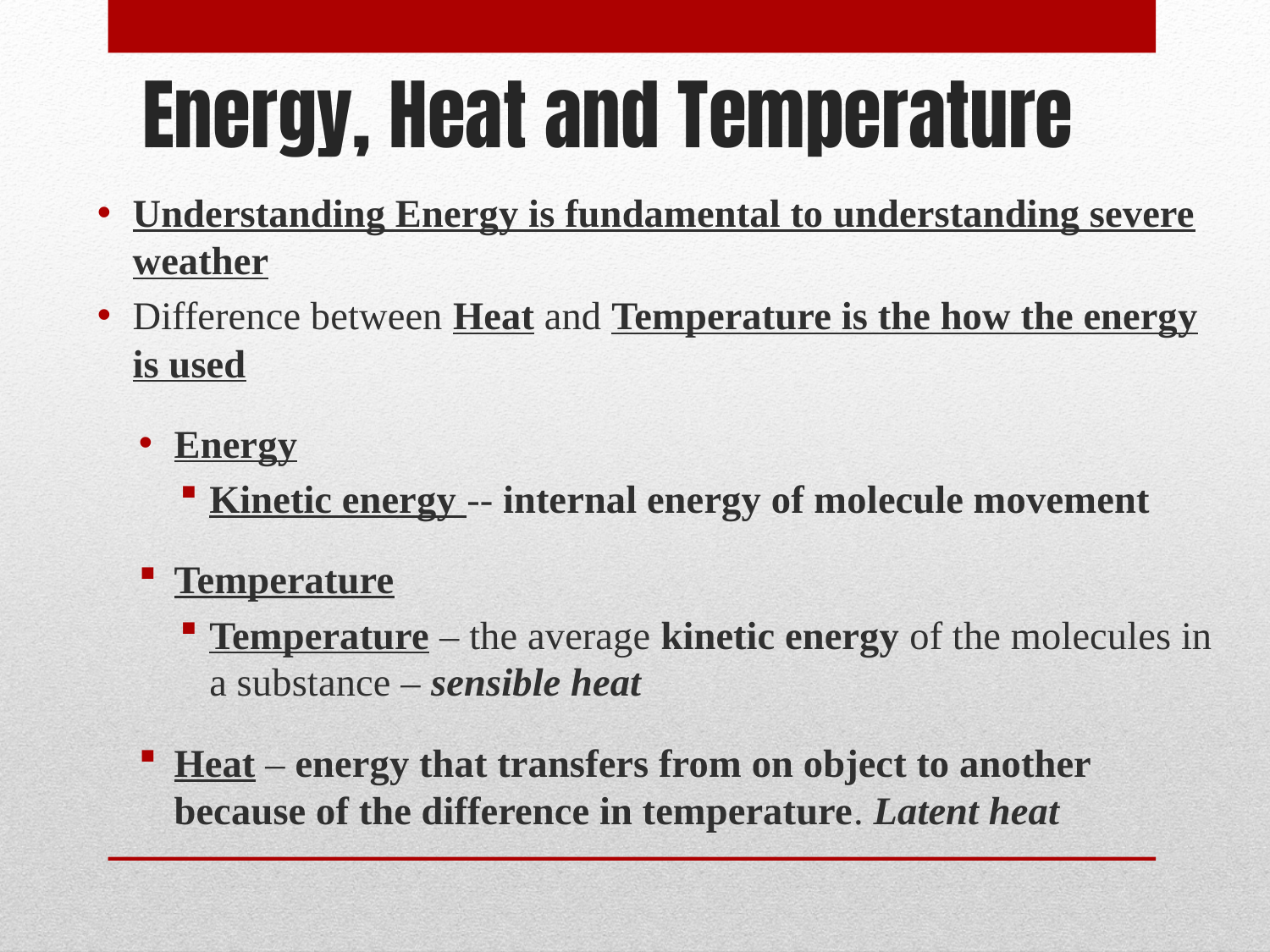

Energy, Heat and Temperature
Understanding Energy is fundamental to understanding severe weather
Difference between Heat and Temperature is the how the energy is used

Energy
Kinetic energy -- internal energy of molecule movement

Temperature
Temperature – the average kinetic energy of the molecules in a substance – sensible heat

Heat – energy that transfers from on object to another because of the difference in temperature. Latent heat